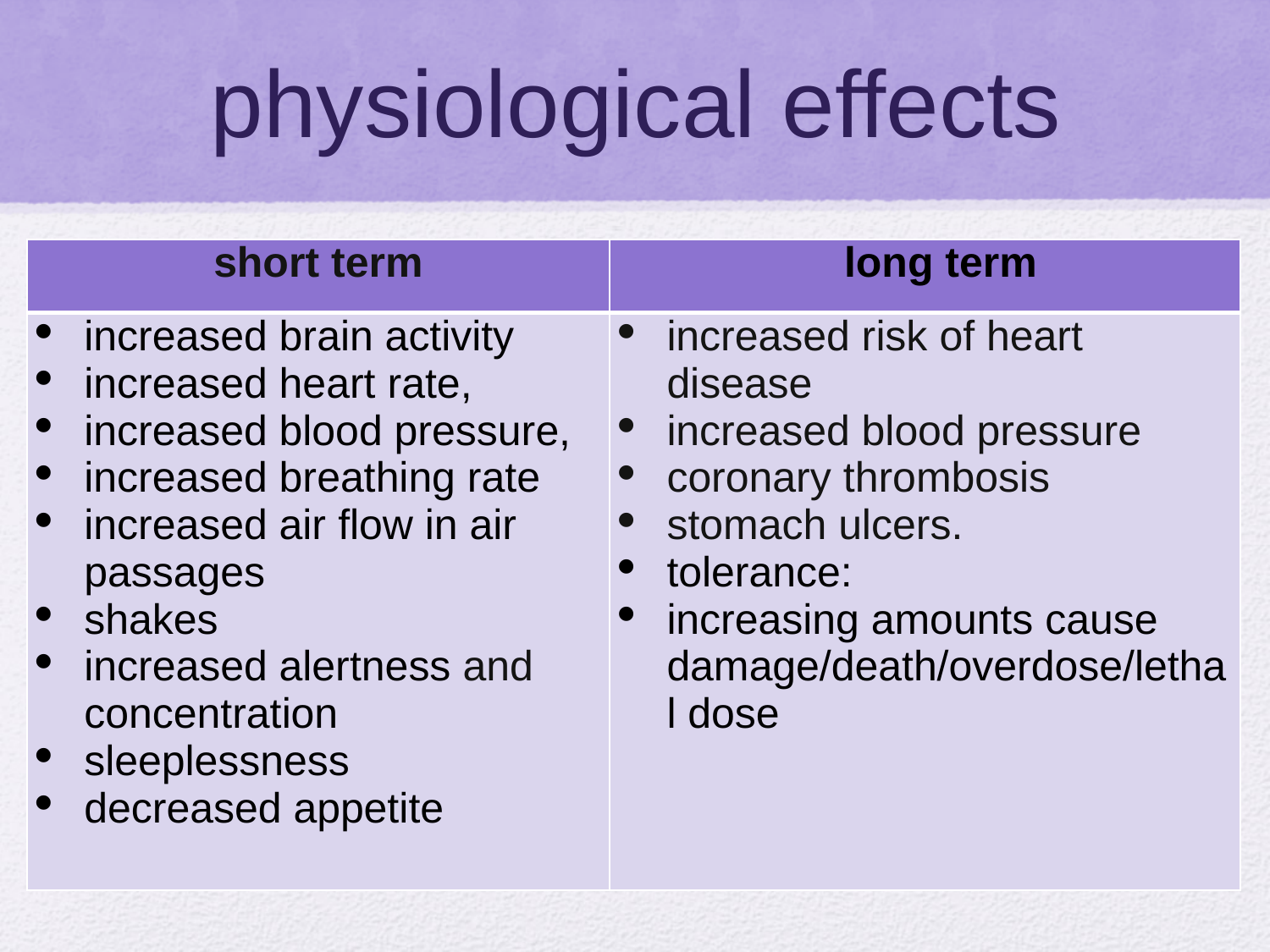

# physiological effects
| short term | long term |
| --- | --- |
| increased brain activity increased heart rate, increased blood pressure, increased breathing rate increased air flow in air passages shakes increased alertness and concentration sleeplessness decreased appetite | increased risk of heart disease increased blood pressure coronary thrombosis stomach ulcers. tolerance: increasing amounts cause damage/death/overdose/lethal dose |